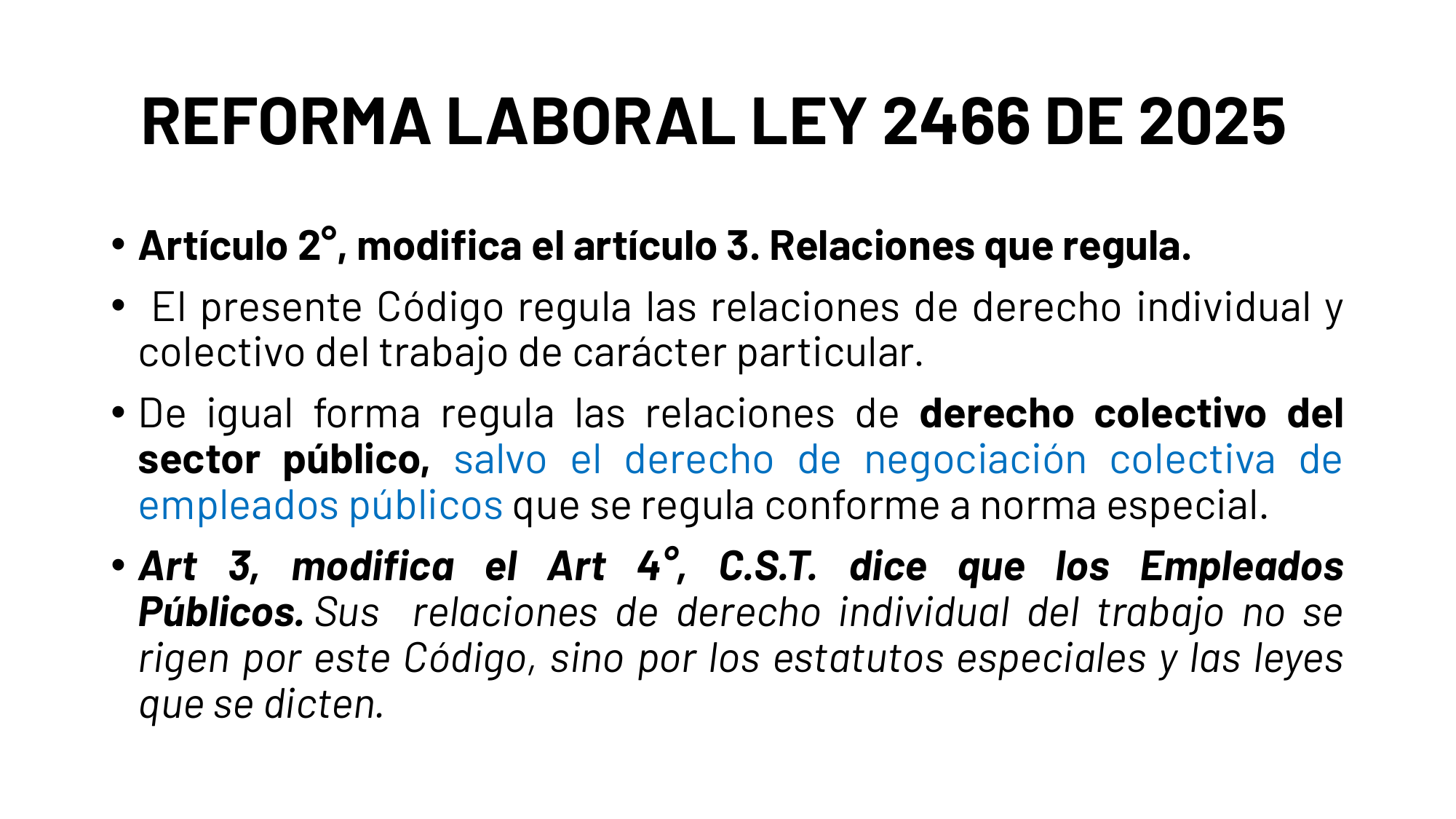

# REFORMA LABORAL LEY 2466 DE 2025
Artículo 2°, modifica el artículo 3. Relaciones que regula.
 El presente Código regula las relaciones de derecho individual y colectivo del trabajo de carácter particular.
De igual forma regula las relaciones de derecho colectivo del sector público, salvo el derecho de negociación colectiva de empleados públicos que se regula conforme a norma especial.
Art 3, modifica el Art 4°, C.S.T. dice que los Empleados Públicos. Sus  relaciones de derecho individual del trabajo no se rigen por este Código, sino por los estatutos especiales y las leyes que se dicten.